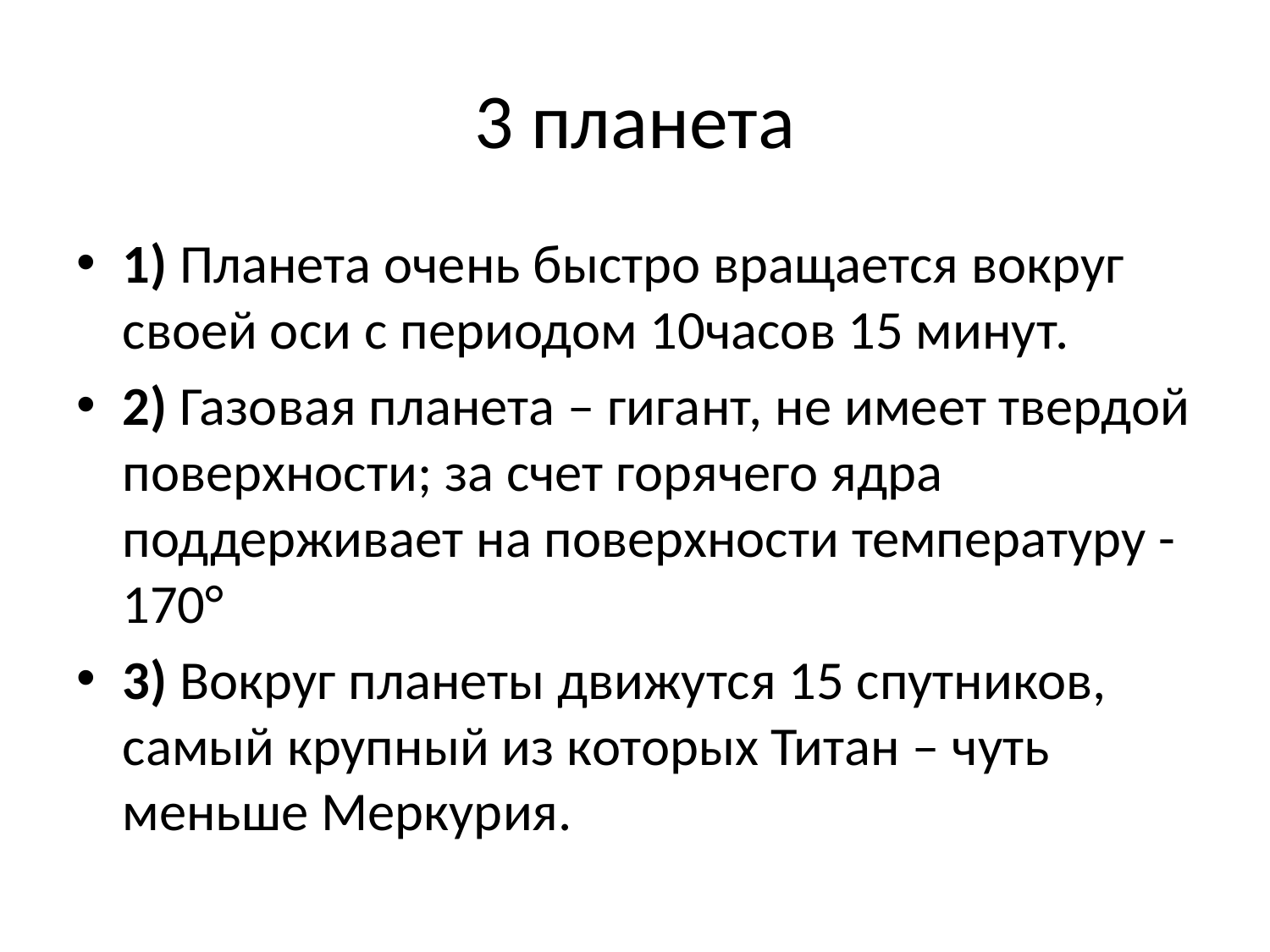

# 3 планета
1) Планета очень быстро вращается вокруг своей оси с периодом 10часов 15 минут.
2) Газовая планета – гигант, не имеет твердой поверхности; за счет горячего ядра поддерживает на поверхности температуру -170°
3) Вокруг планеты движутся 15 спутников, самый крупный из которых Титан – чуть меньше Меркурия.